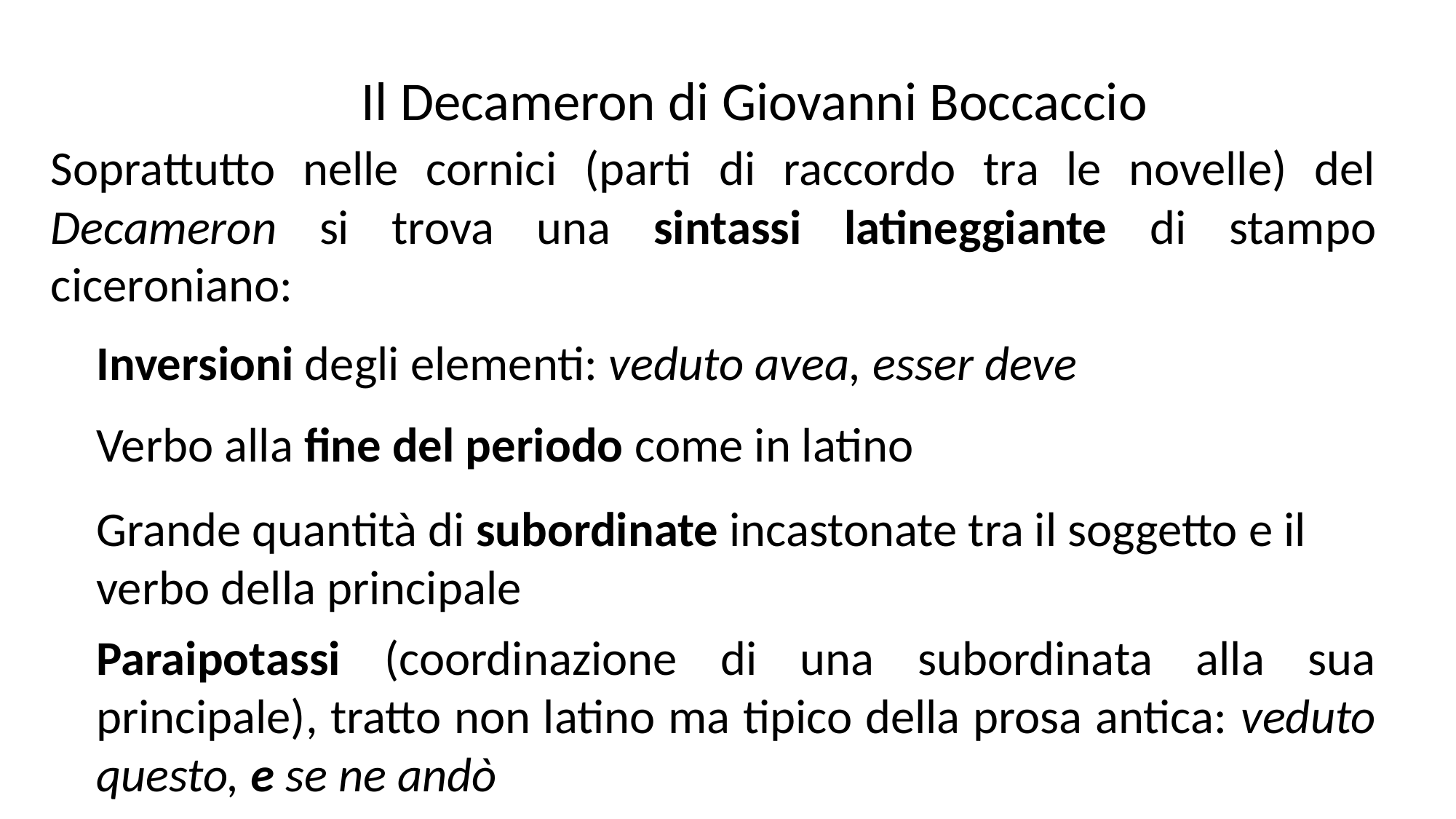

Il Decameron di Giovanni Boccaccio
Soprattutto nelle cornici (parti di raccordo tra le novelle) del Decameron si trova una sintassi latineggiante di stampo ciceroniano:
Inversioni degli elementi: veduto avea, esser deve
Verbo alla fine del periodo come in latino
Grande quantità di subordinate incastonate tra il soggetto e il verbo della principale
Paraipotassi (coordinazione di una subordinata alla sua principale), tratto non latino ma tipico della prosa antica: veduto questo, e se ne andò